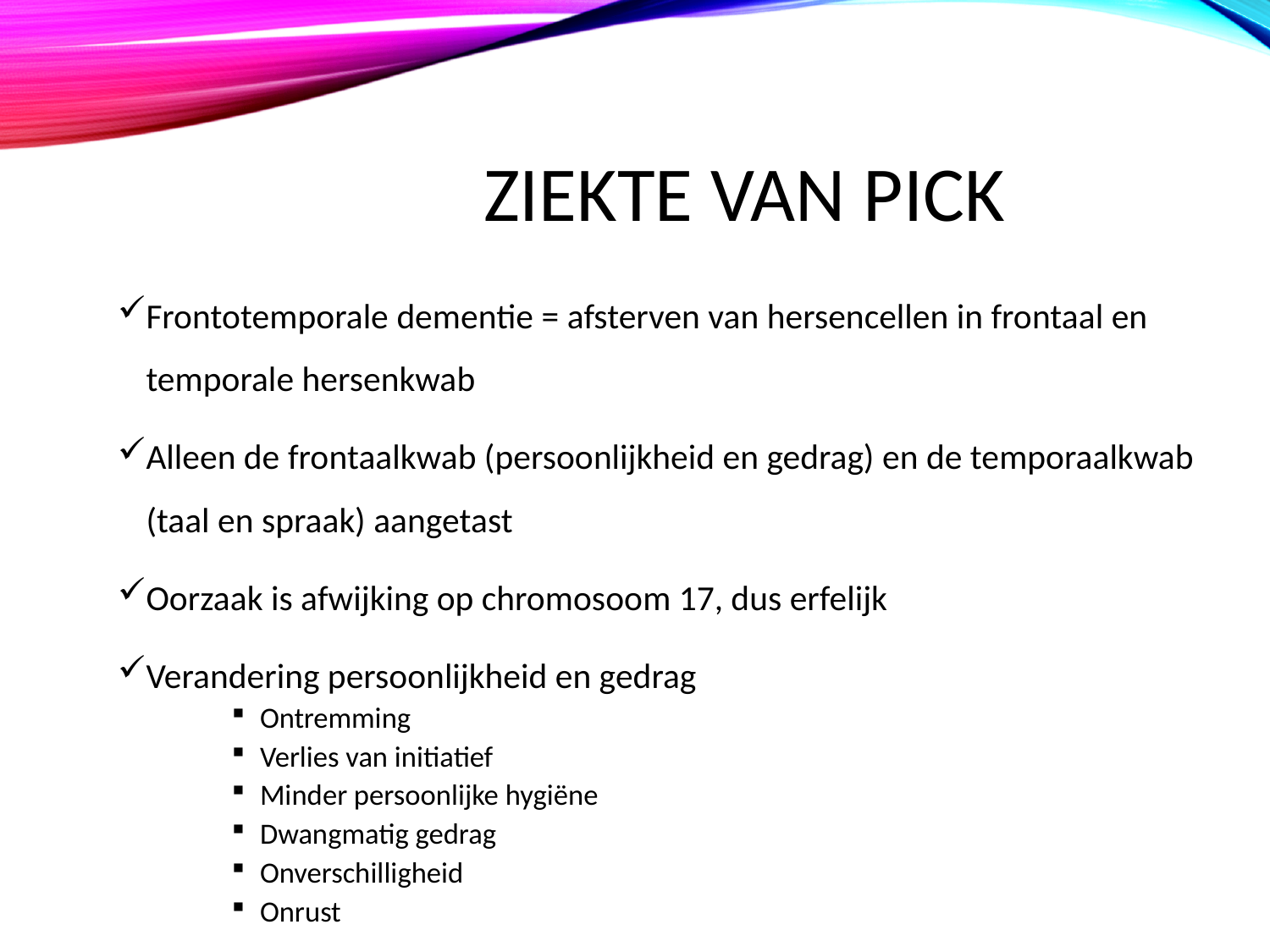

# Ziekte van Pick
Frontotemporale dementie = afsterven van hersencellen in frontaal en temporale hersenkwab
Alleen de frontaalkwab (persoonlijkheid en gedrag) en de temporaalkwab (taal en spraak) aangetast
Oorzaak is afwijking op chromosoom 17, dus erfelijk
Verandering persoonlijkheid en gedrag
Ontremming
Verlies van initiatief
Minder persoonlijke hygiëne
Dwangmatig gedrag
Onverschilligheid
Onrust